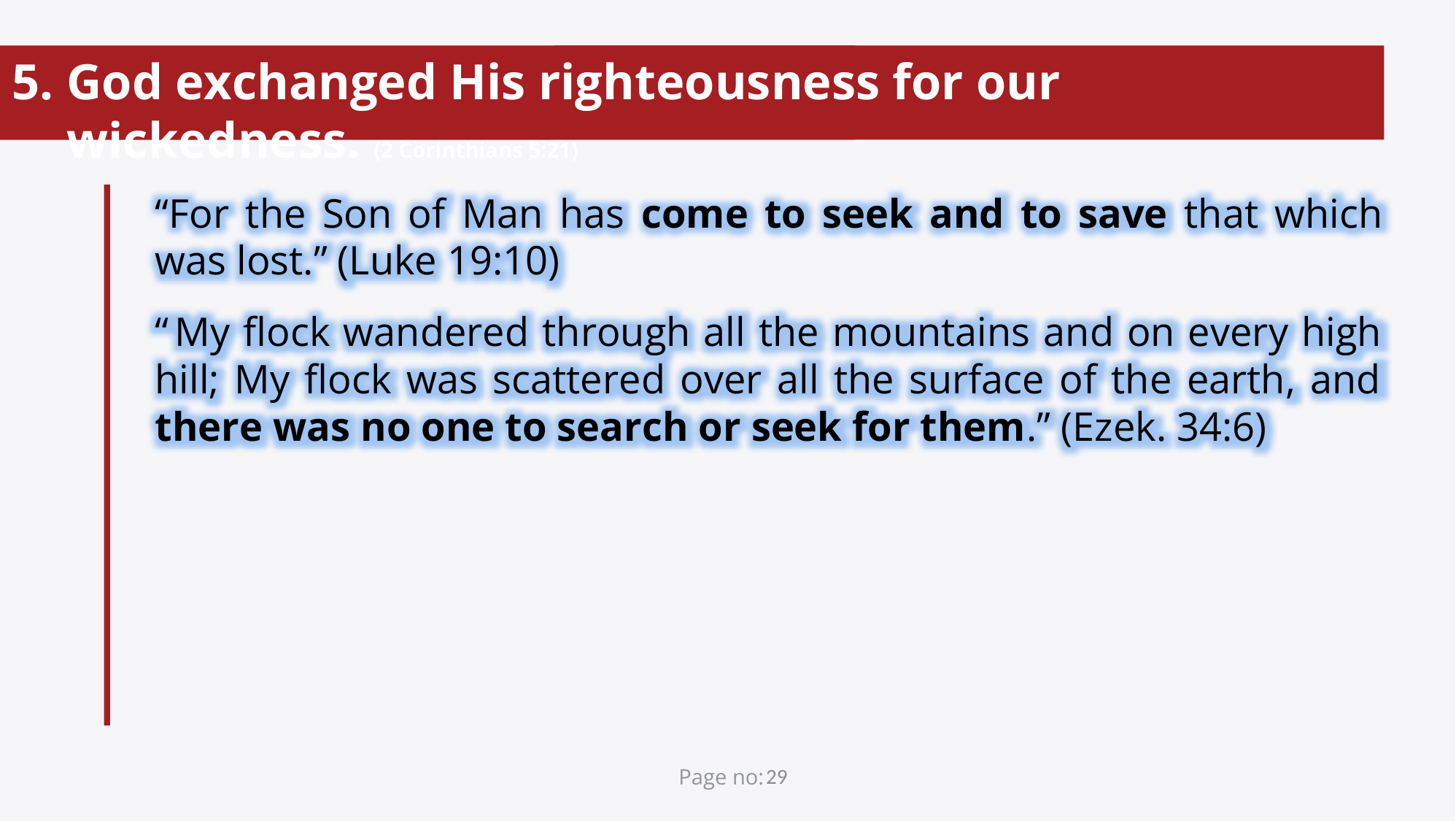

God exchanged His righteousness for our wickedness. (2 Corinthians 5:21)

“For the Son of Man has come to seek and to save that which was lost.” (Luke 19:10)
“ My flock wandered through all the mountains and on every high hill; My flock was scattered over all the surface of the earth, and there was no one to search or seek for them.” (Ezek. 34:6)